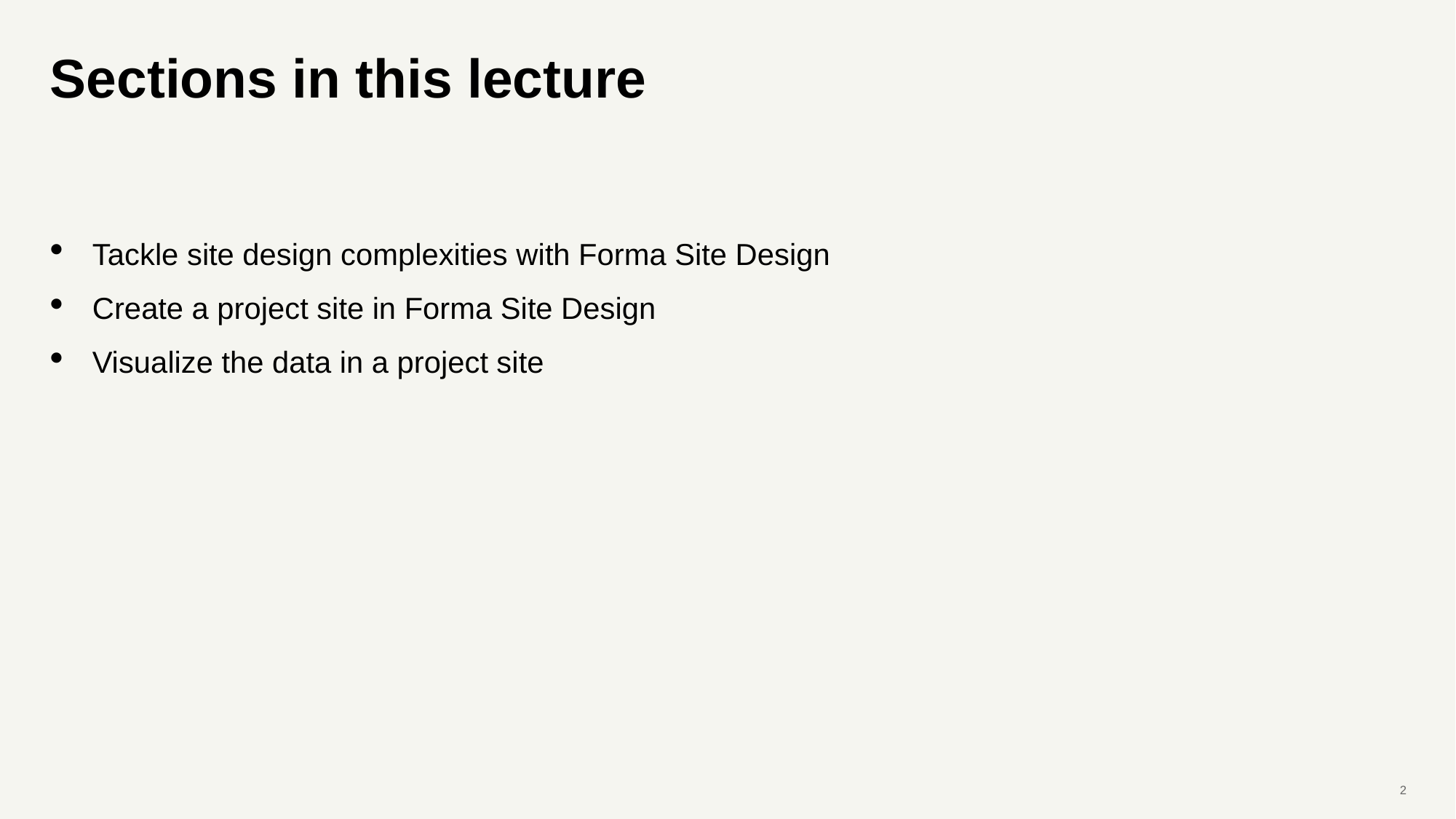

# Sections in this lecture

Tackle site design complexities with Forma Site Design
Create a project site in Forma Site Design
Visualize the data in a project site
2